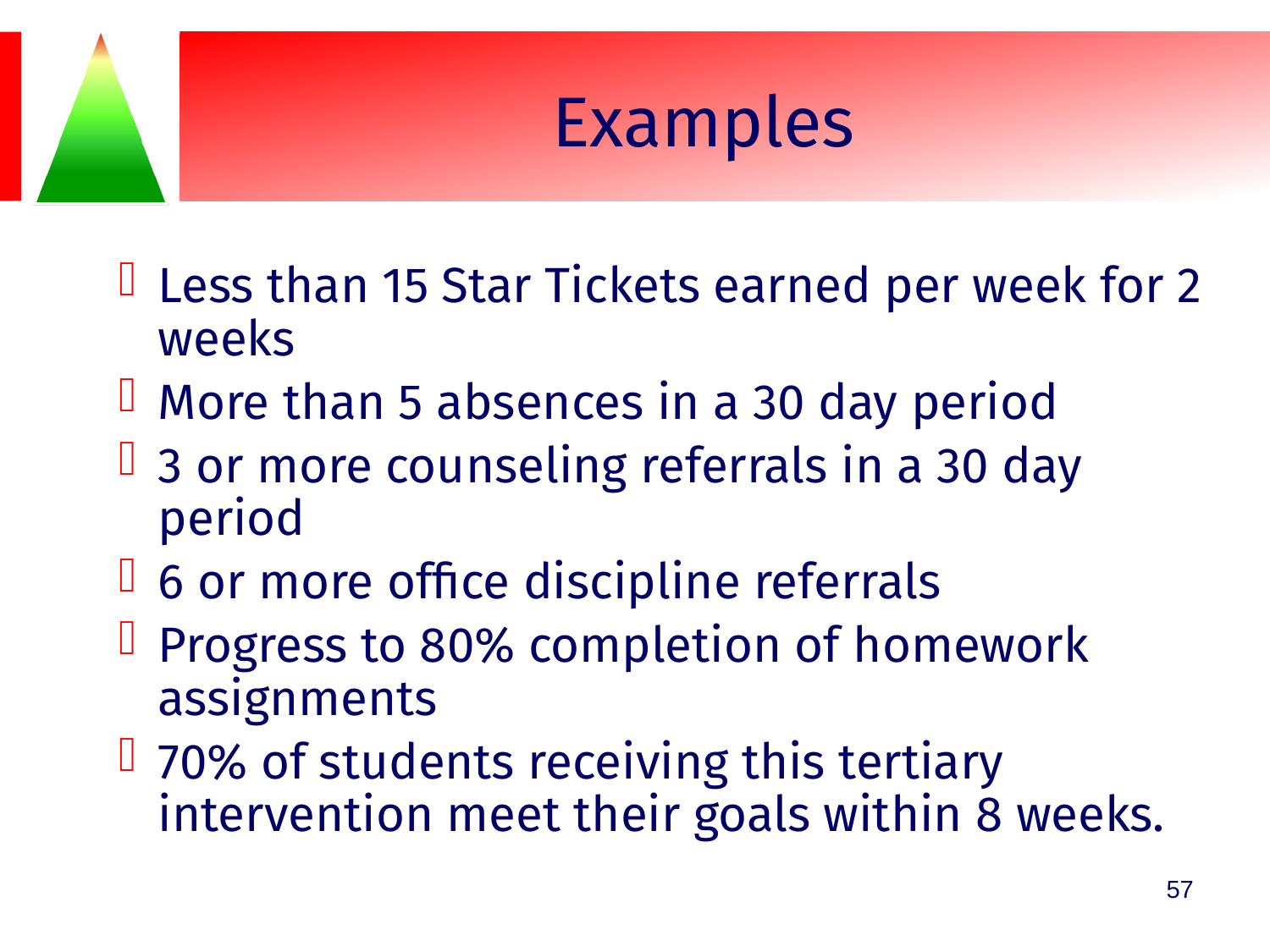

# Examples
Less than 15 Star Tickets earned per week for 2 weeks
More than 5 absences in a 30 day period
3 or more counseling referrals in a 30 day period
6 or more office discipline referrals
Progress to 80% completion of homework assignments
70% of students receiving this tertiary intervention meet their goals within 8 weeks.
57